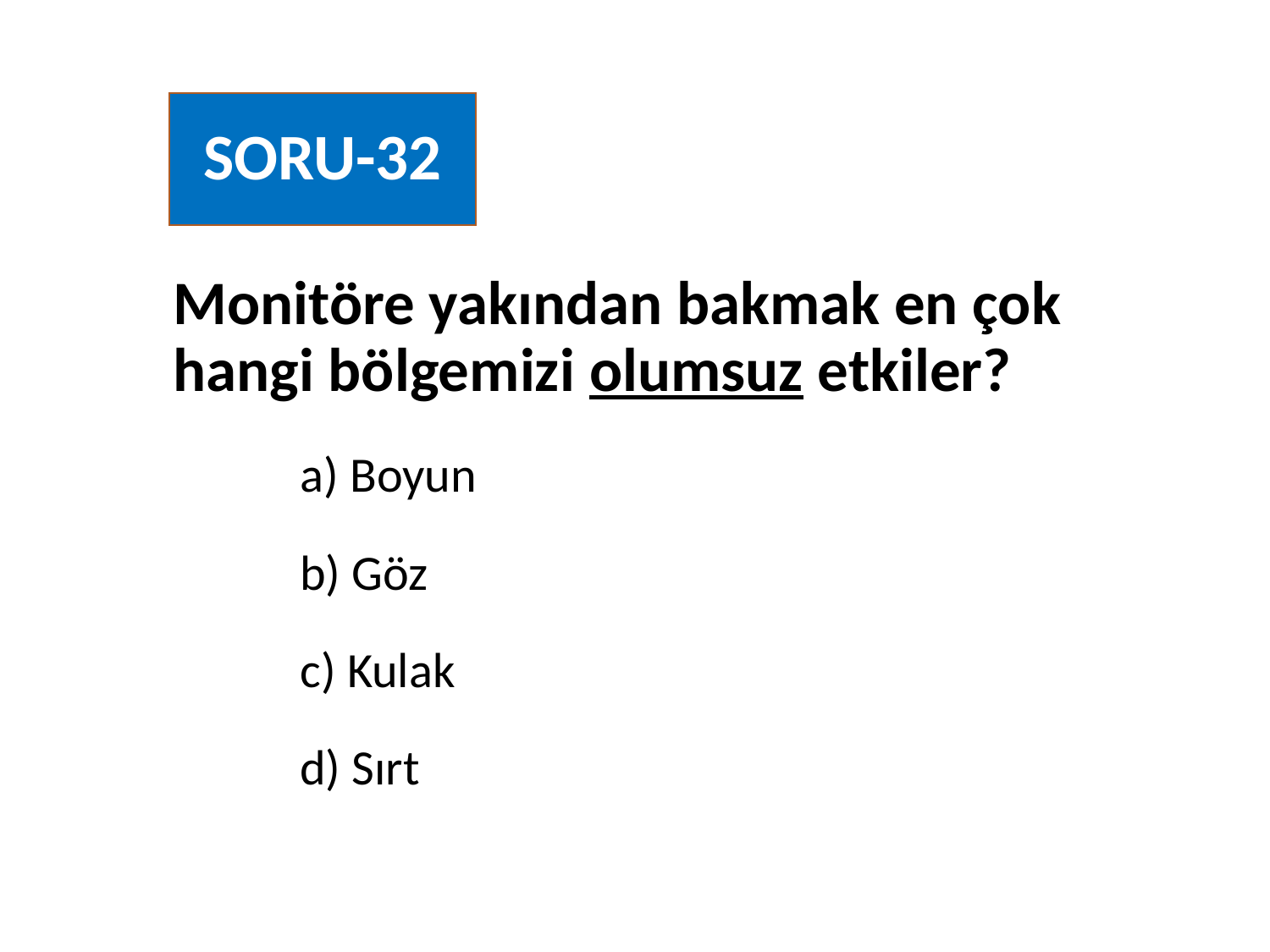

# SORU-32
Monitöre yakından bakmak en çok hangi bölgemizi olumsuz etkiler?
a) Boyun
b) Göz
c) Kulak
d) Sırt